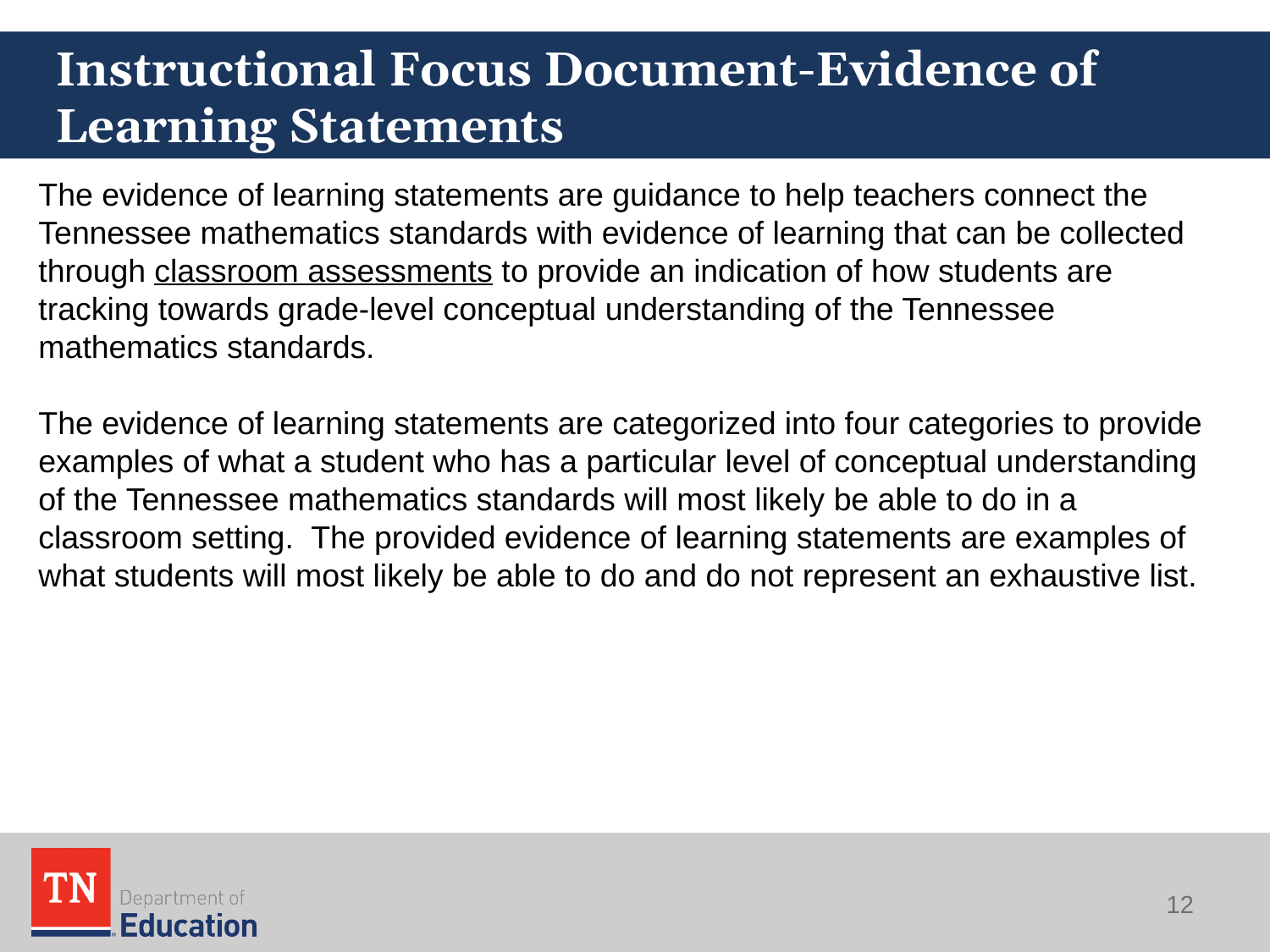

# Instructional Focus Document-Evidence of Learning Statements
The evidence of learning statements are guidance to help teachers connect the Tennessee mathematics standards with evidence of learning that can be collected through classroom assessments to provide an indication of how students are tracking towards grade-level conceptual understanding of the Tennessee mathematics standards.

The evidence of learning statements are categorized into four categories to provide examples of what a student who has a particular level of conceptual understanding of the Tennessee mathematics standards will most likely be able to do in a classroom setting.  The provided evidence of learning statements are examples of what students will most likely be able to do and do not represent an exhaustive list.

12